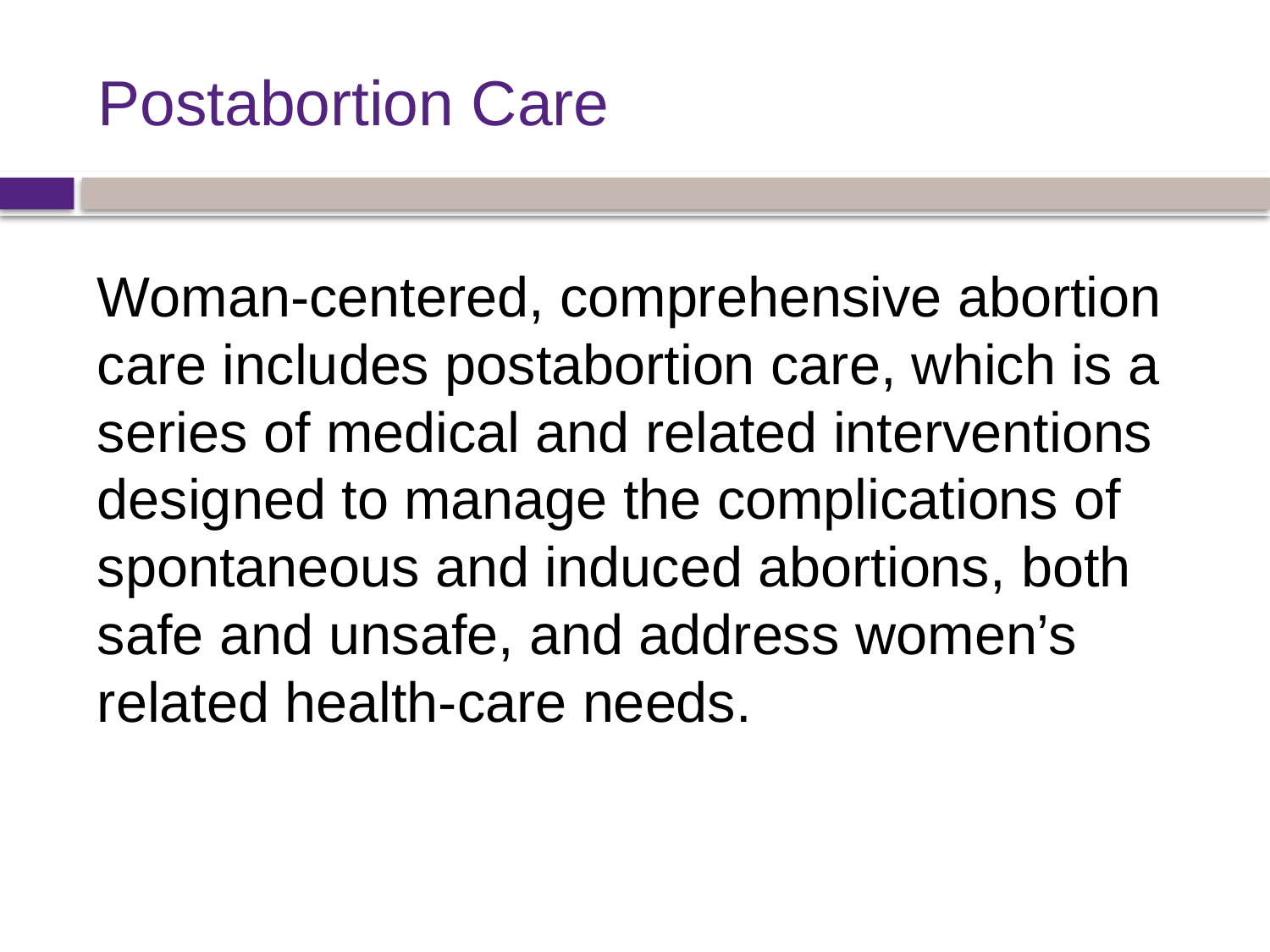

# Postabortion Care
Woman-centered, comprehensive abortion care includes postabortion care, which is a series of medical and related interventions designed to manage the complications of spontaneous and induced abortions, both safe and unsafe, and address women’s related health-care needs.